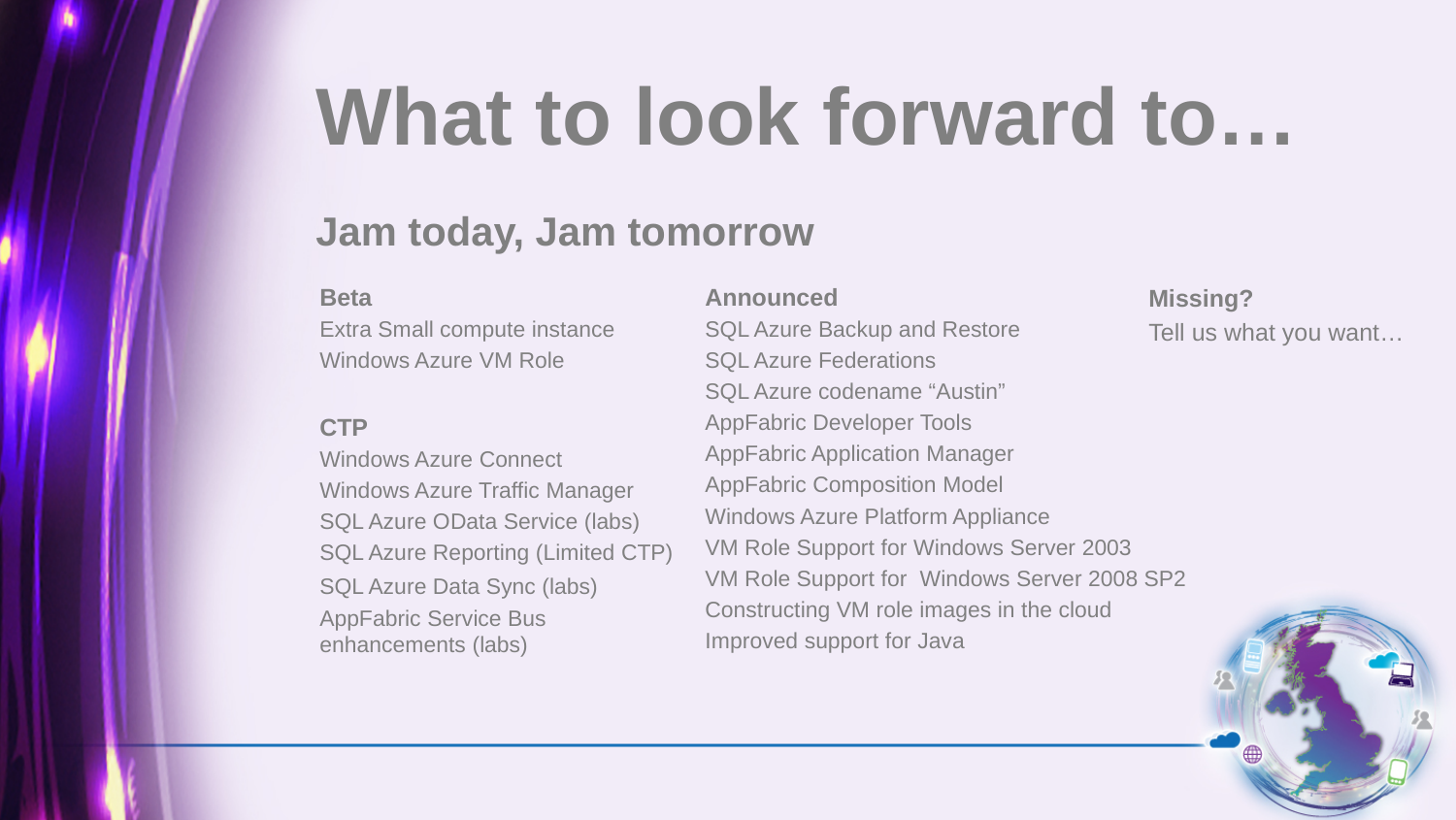

# What to look forward to…
Jam today, Jam tomorrow
Announced
SQL Azure Backup and Restore
SQL Azure Federations
SQL Azure codename “Austin”
AppFabric Developer Tools
AppFabric Application Manager
AppFabric Composition Model
Windows Azure Platform Appliance
VM Role Support for Windows Server 2003
VM Role Support for  Windows Server 2008 SP2
Constructing VM role images in the cloud
Improved support for Java

Beta
Extra Small compute instance
Windows Azure VM Role

CTP
Windows Azure Connect
Windows Azure Traffic Manager
SQL Azure OData Service (labs)
SQL Azure Reporting (Limited CTP)
SQL Azure Data Sync (labs)
AppFabric Service Bus enhancements (labs)

Missing?
Tell us what you want…